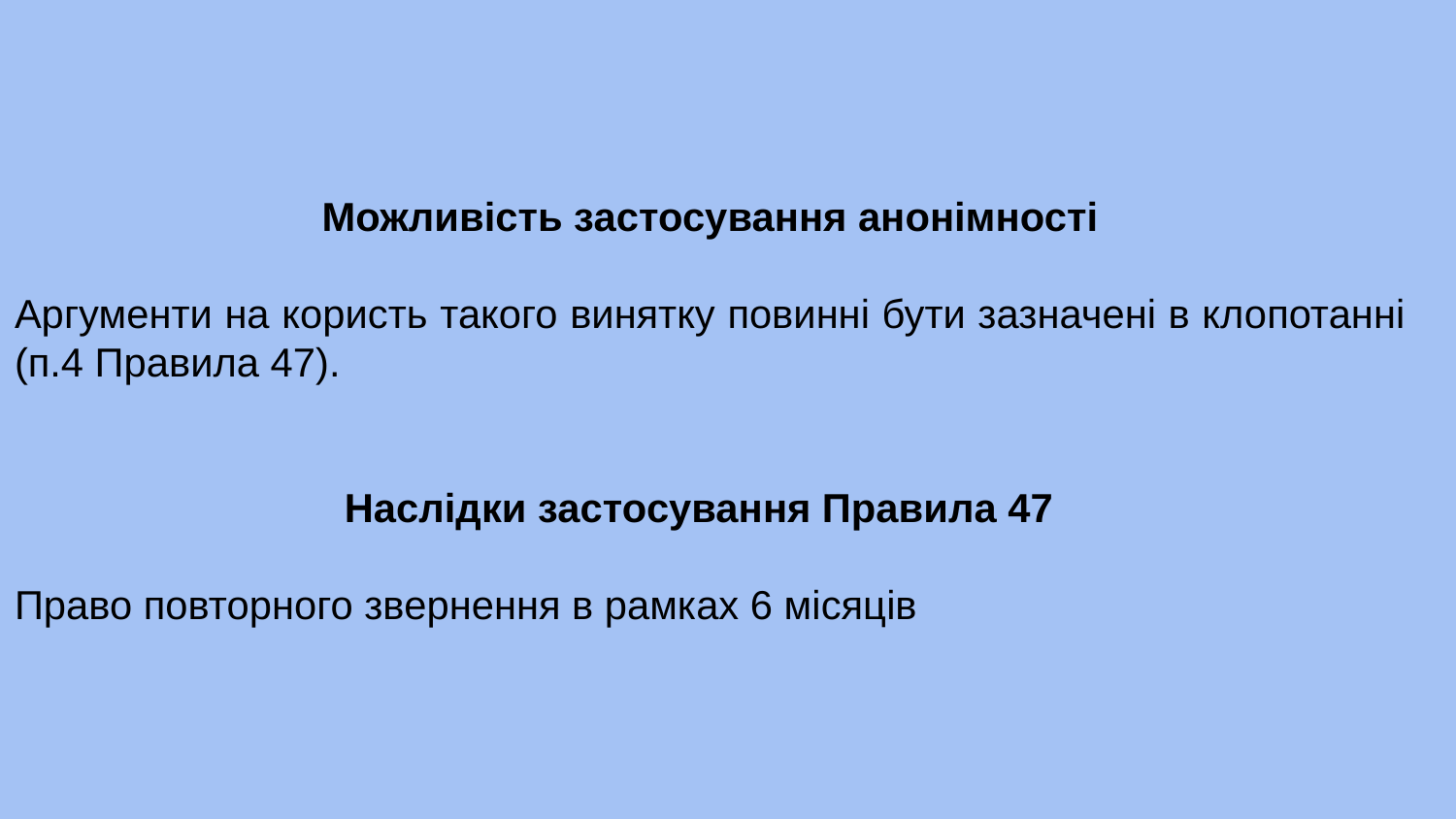

Можливість застосування анонімності

Аргументи на користь такого винятку повинні бути зазначені в клопотанні (п.4 Правила 47).

Наслідки застосування Правила 47

Право повторного звернення в рамках 6 місяців